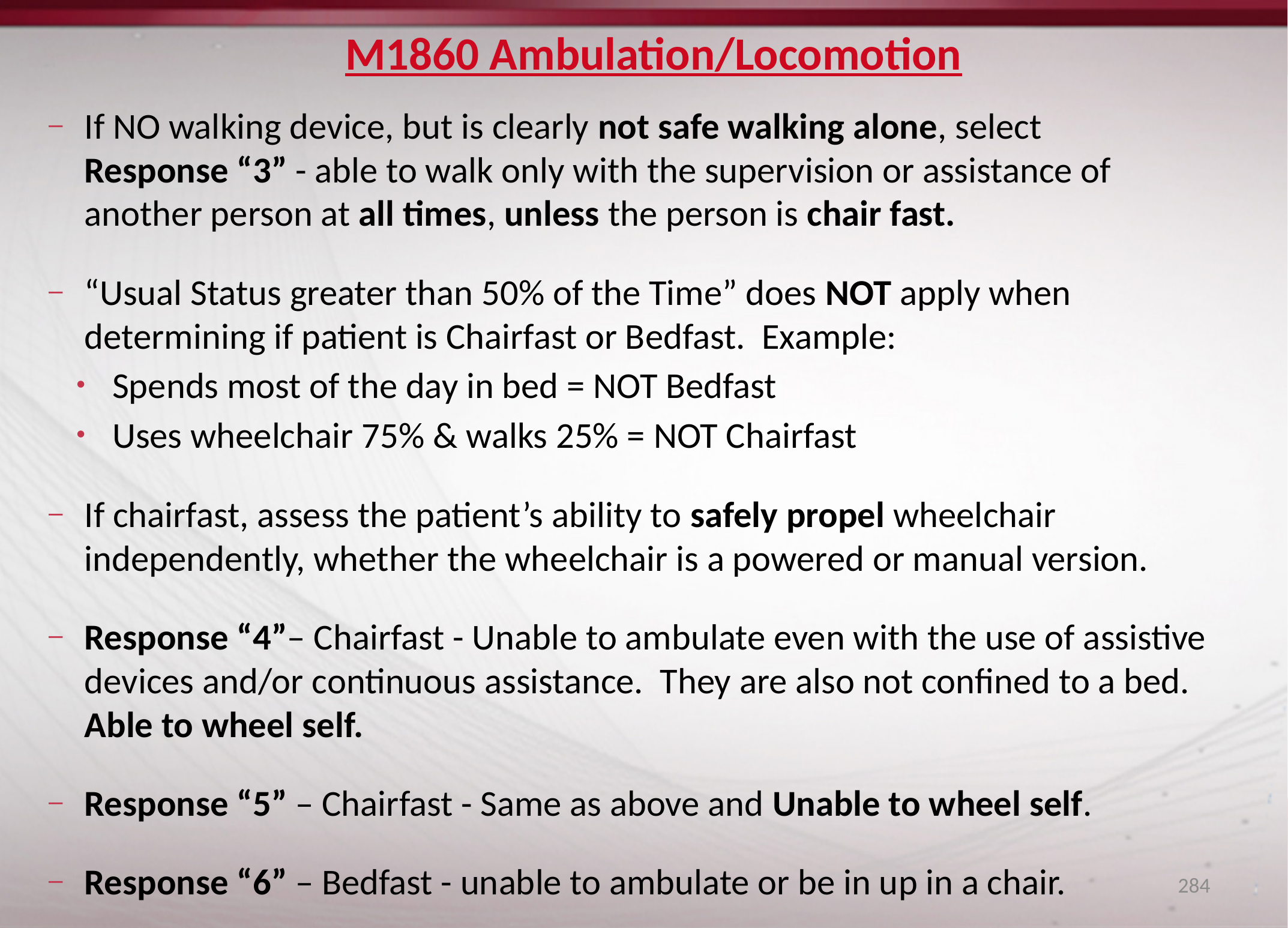

# M1860 Ambulation/Locomotion
If NO walking device, but is clearly not safe walking alone, select
Response “3” - able to walk only with the supervision or assistance of another person at all times, unless the person is chair fast.

“Usual Status greater than 50% of the Time” does NOT apply when determining if patient is Chairfast or Bedfast.  Example:
Spends most of the day in bed = NOT Bedfast
Uses wheelchair 75% & walks 25% = NOT Chairfast

If chairfast, assess the patient’s ability to safely propel wheelchair independently, whether the wheelchair is a powered or manual version.

Response “4”– Chairfast - Unable to ambulate even with the use of assistive devices and/or continuous assistance.  They are also not confined to a bed. Able to wheel self.

Response “5” – Chairfast - Same as above and Unable to wheel self.

Response “6” – Bedfast - unable to ambulate or be in up in a chair.

284